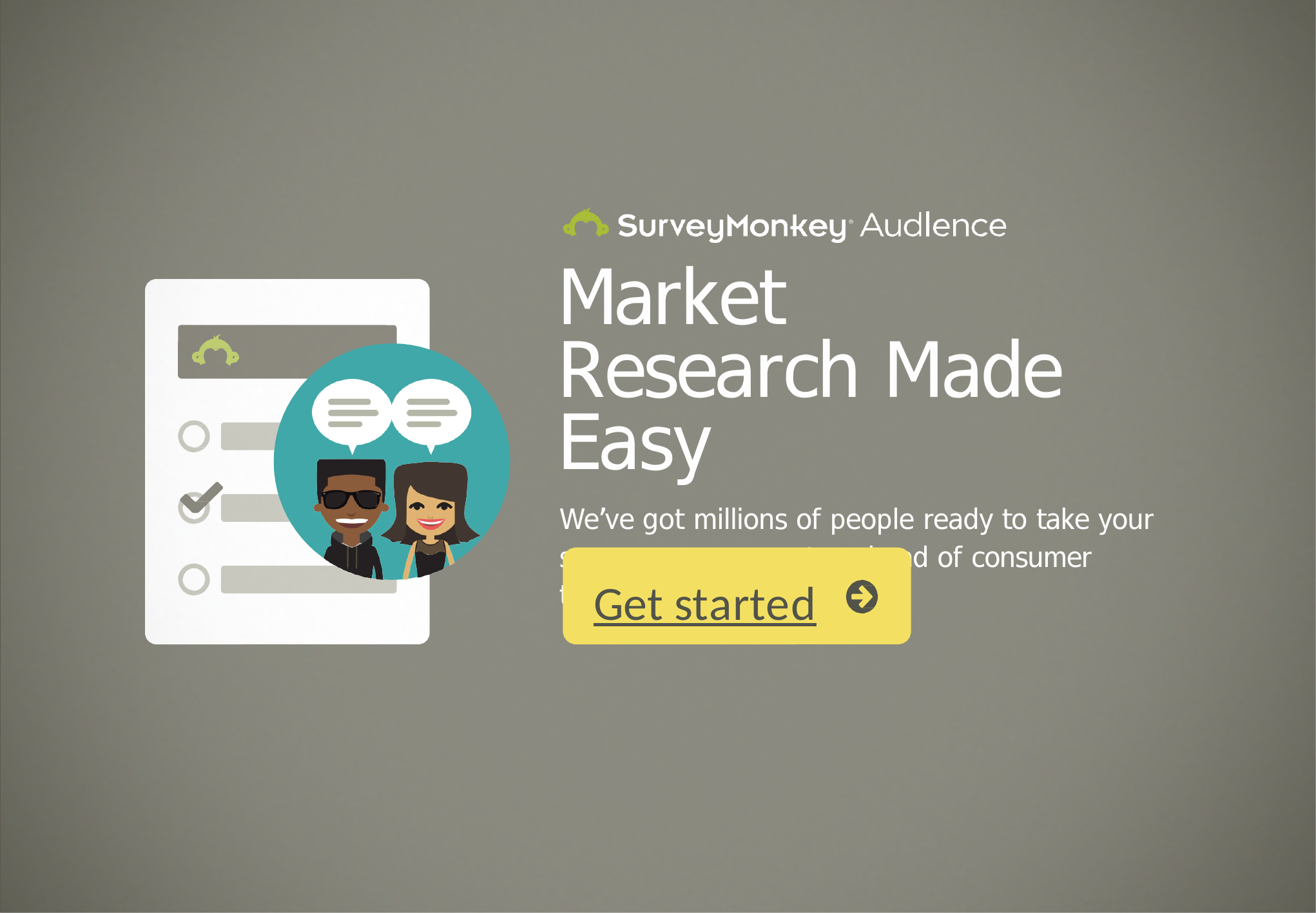

Market Research Made Easy
We’ve got millions of people ready to take your survey so you can stay ahead of consumer trends.

Get started